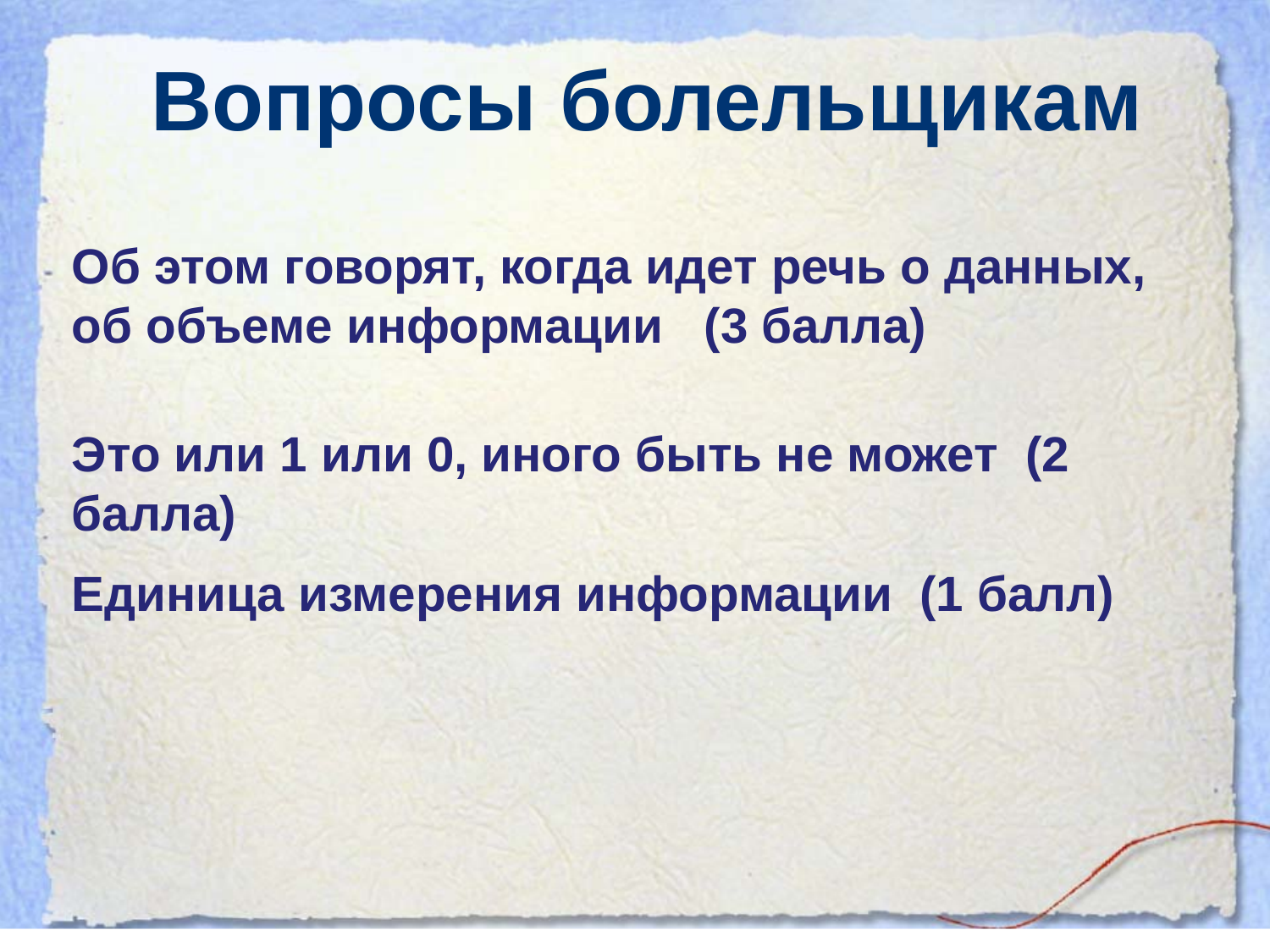

Вопросы болельщикам
Об этом говорят, когда идет речь о данных, об объеме информации   (3 балла)
Это или 1 или 0, иного быть не может  (2 балла)
Единица измерения информации  (1 балл)